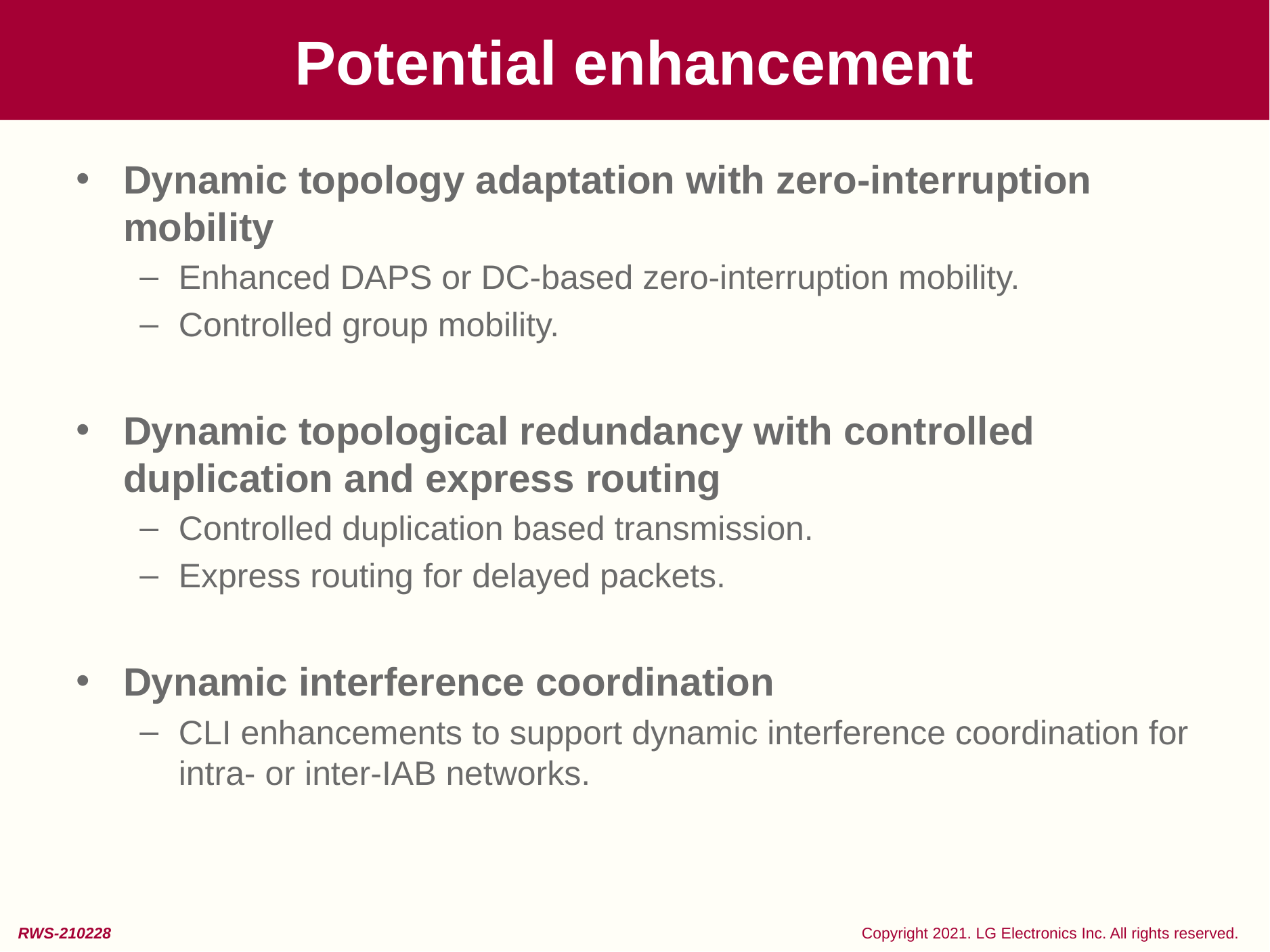

# Potential enhancement
Dynamic topology adaptation with zero-interruption mobility
Enhanced DAPS or DC-based zero-interruption mobility.
Controlled group mobility.

Dynamic topological redundancy with controlled duplication and express routing
Controlled duplication based transmission.
Express routing for delayed packets.

Dynamic interference coordination
CLI enhancements to support dynamic interference coordination for intra- or inter-IAB networks.